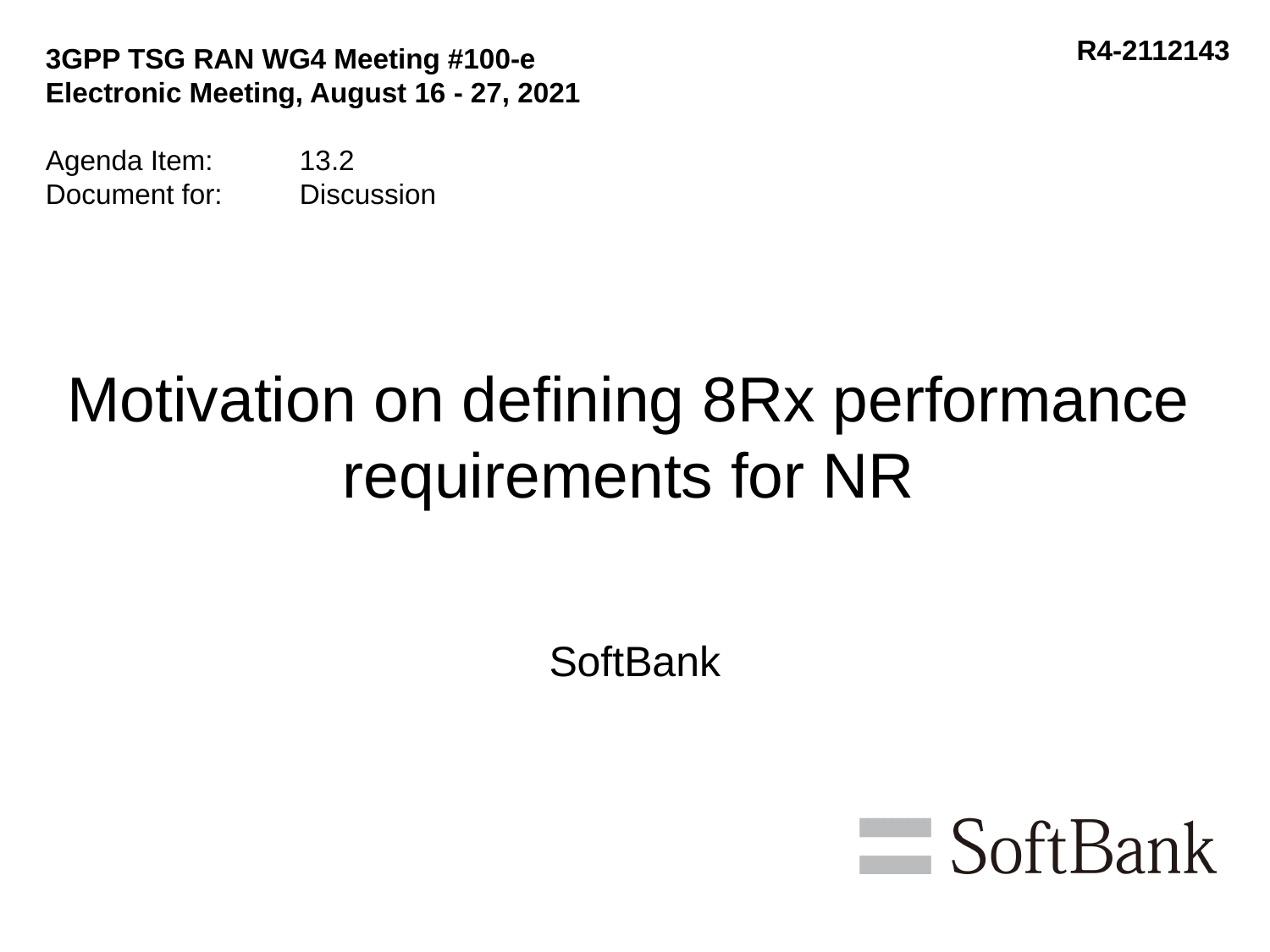

R4-2112143
3GPP TSG RAN WG4 Meeting #100-e
Electronic Meeting, August 16 - 27, 2021

Agenda Item:	13.2
Document for:	Discussion
# Motivation on defining 8Rx performance requirements for NR
SoftBank